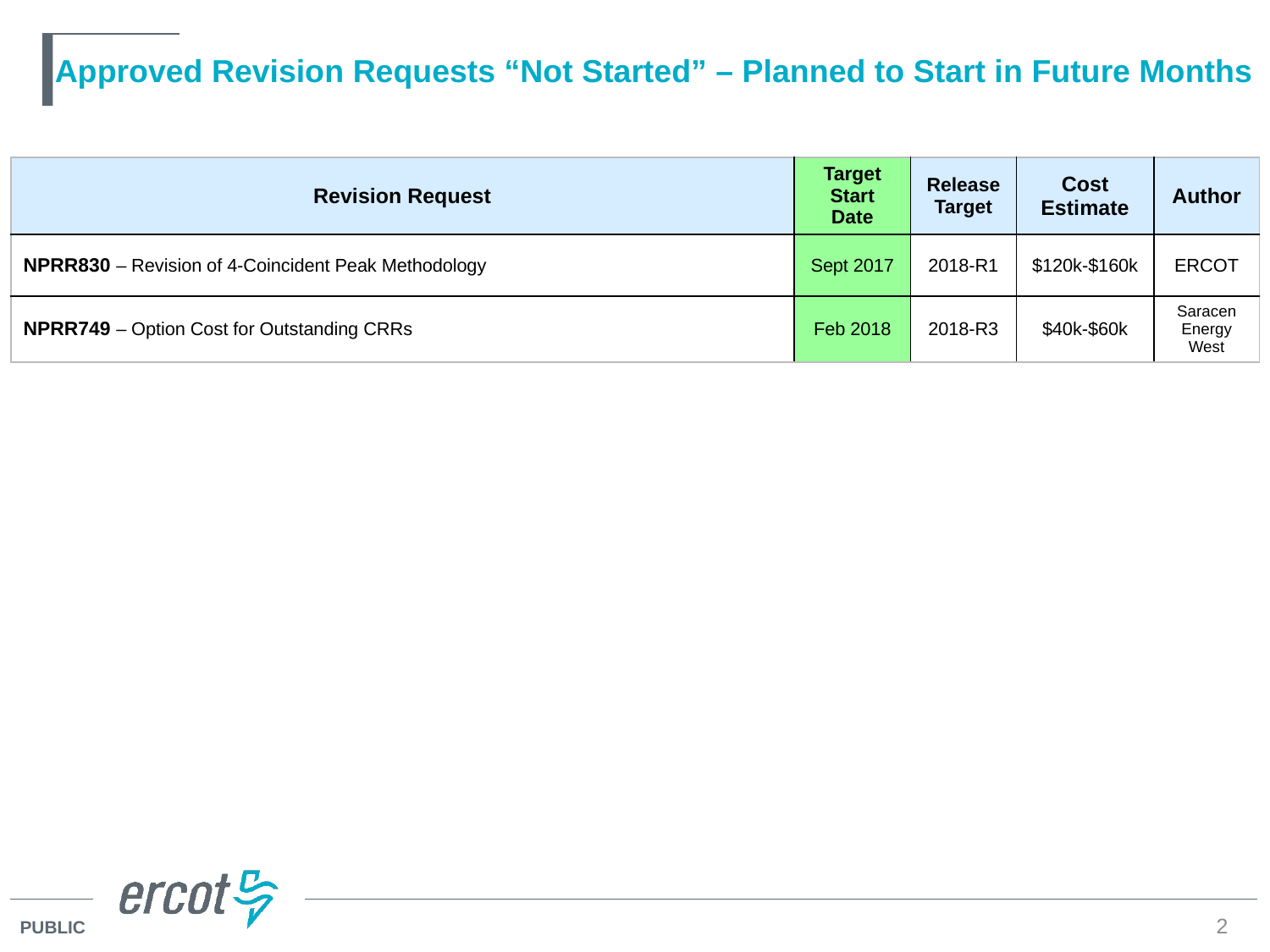

# Approved Revision Requests “Not Started” – Planned to Start in Future Months
| Revision Request | Target Start Date | Release Target | Cost Estimate | Author |
| --- | --- | --- | --- | --- |
| NPRR830 – Revision of 4-Coincident Peak Methodology | Sept 2017 | 2018-R1 | $120k-$160k | ERCOT |
| NPRR749 – Option Cost for Outstanding CRRs | Feb 2018 | 2018-R3 | $40k-$60k | Saracen Energy West |
2